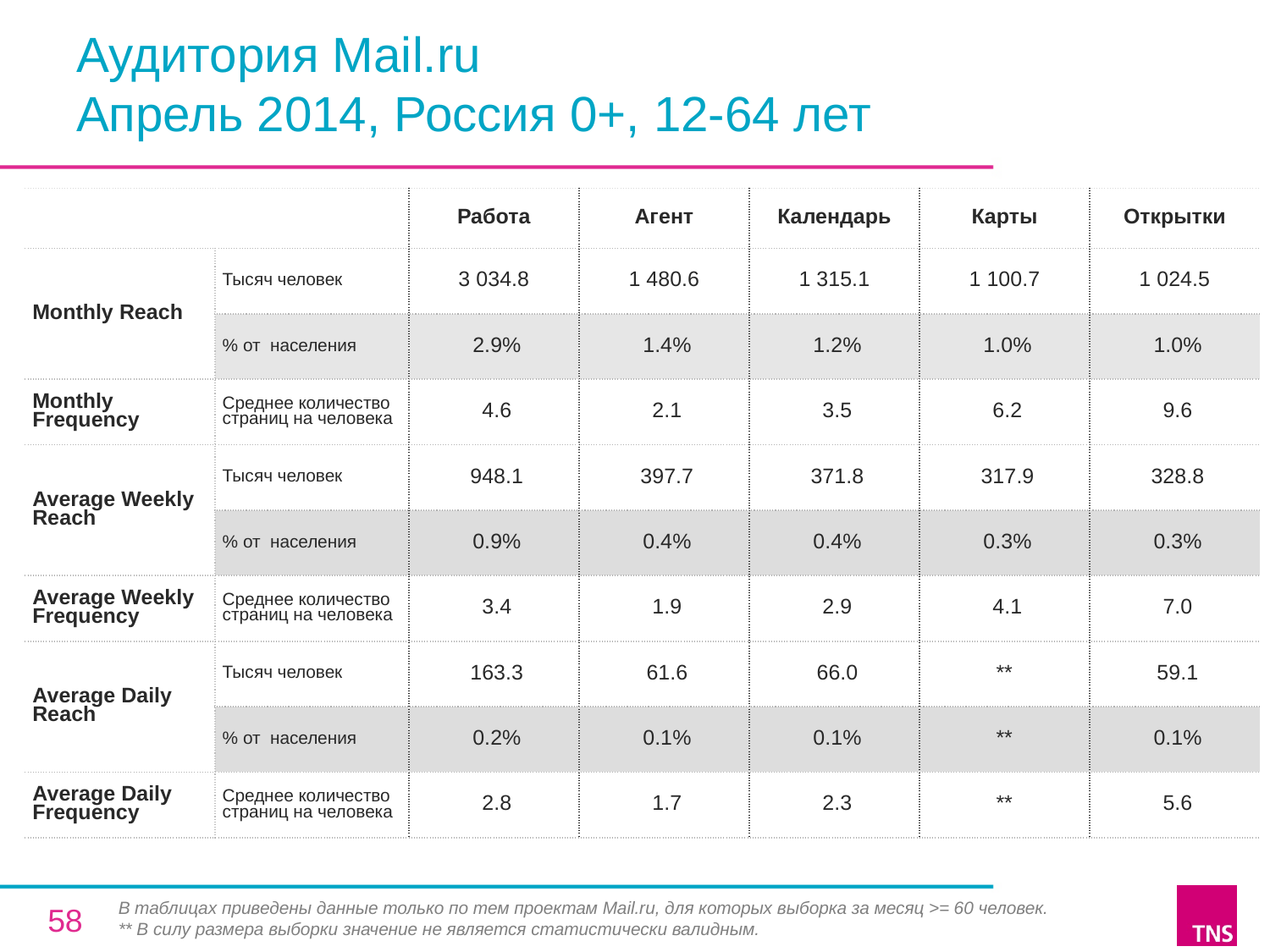

# Аудитория Mail.ru Апрель 2014, Россия 0+, 12-64 лет
|  |  | Работа | Агент | Календарь | Карты | Открытки |
| --- | --- | --- | --- | --- | --- | --- |
| Monthly Reach | Тысяч человек | 3 034.8 | 1 480.6 | 1 315.1 | 1 100.7 | 1 024.5 |
|  | % от населения | 2.9% | 1.4% | 1.2% | 1.0% | 1.0% |
| Monthly Frequency | Среднее количество страниц на человека | 4.6 | 2.1 | 3.5 | 6.2 | 9.6 |
| Average Weekly Reach | Тысяч человек | 948.1 | 397.7 | 371.8 | 317.9 | 328.8 |
|  | % от населения | 0.9% | 0.4% | 0.4% | 0.3% | 0.3% |
| Average Weekly Frequency | Среднее количество страниц на человека | 3.4 | 1.9 | 2.9 | 4.1 | 7.0 |
| Average Daily Reach | Тысяч человек | 163.3 | 61.6 | 66.0 | \*\* | 59.1 |
|  | % от населения | 0.2% | 0.1% | 0.1% | \*\* | 0.1% |
| Average Daily Frequency | Среднее количество страниц на человека | 2.8 | 1.7 | 2.3 | \*\* | 5.6 |
В таблицах приведены данные только по тем проектам Mail.ru, для которых выборка за месяц >= 60 человек.
** В силу размера выборки значение не является статистически валидным.
58